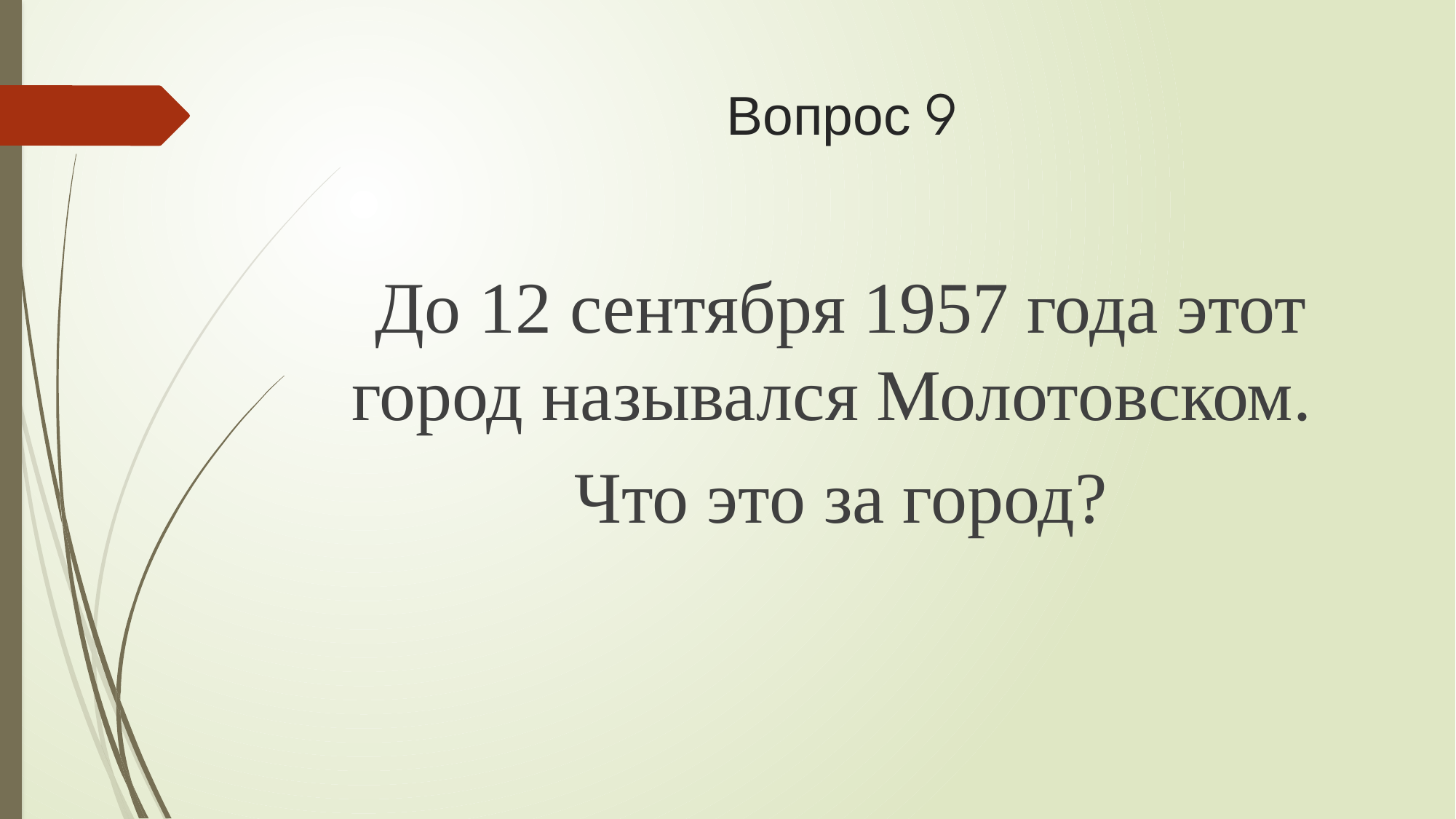

# Вопрос 9
До 12 сентября 1957 года этот город назывался Молотовском.
 Что это за город?